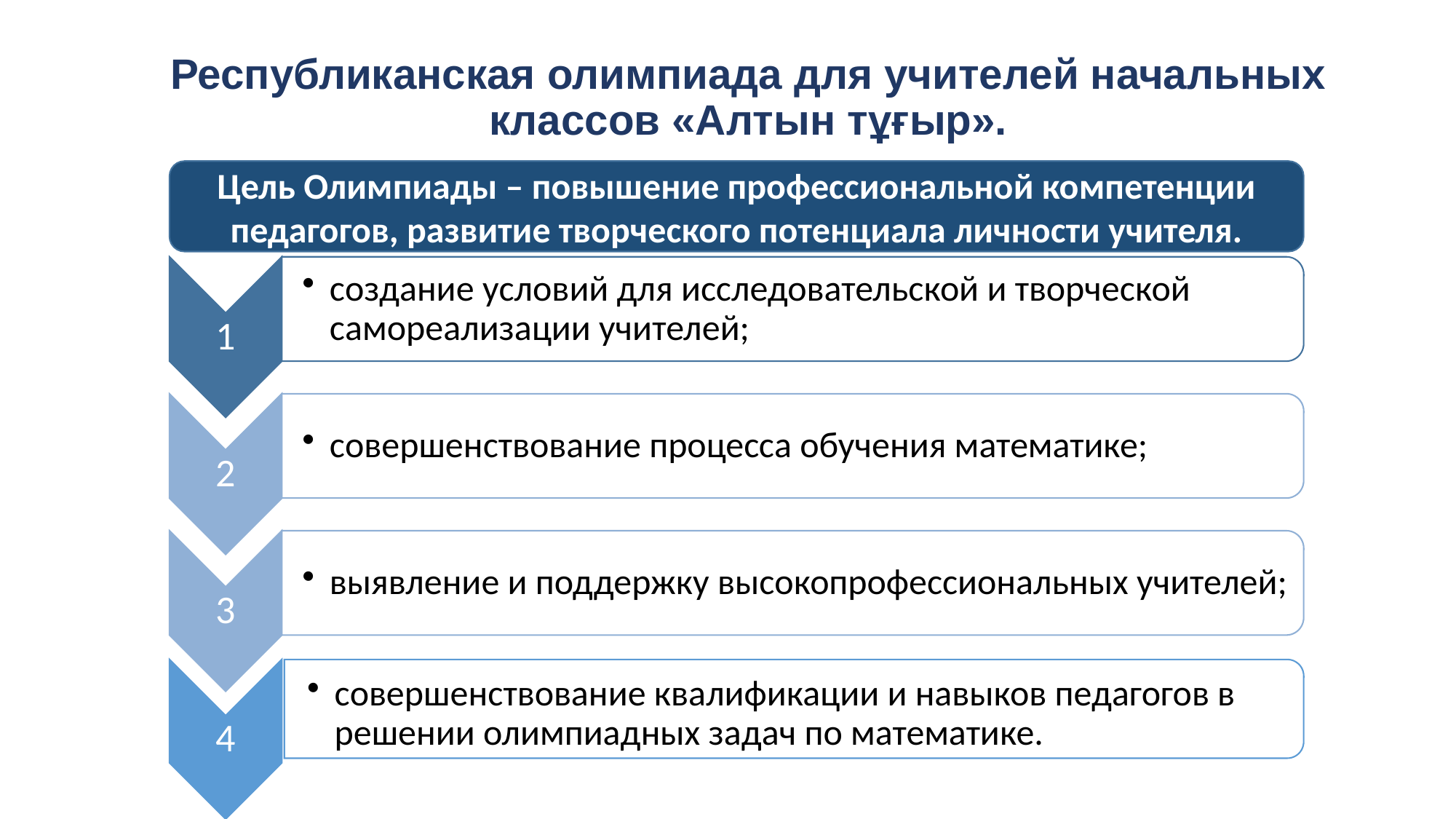

Республиканская олимпиада для учителей начальных классов «Алтын тұғыр».

Цель Олимпиады – повышение профессиональной компетенции педагогов, развитие творческого потенциала личности учителя.
1
создание условий для исследовательской и творческой самореализации учителей;
2
совершенствование процесса обучения математике;
3
выявление и поддержку высокопрофессиональных учителей;

4

совершенствование квалификации и навыков педагогов в решении олимпиадных задач по математике.